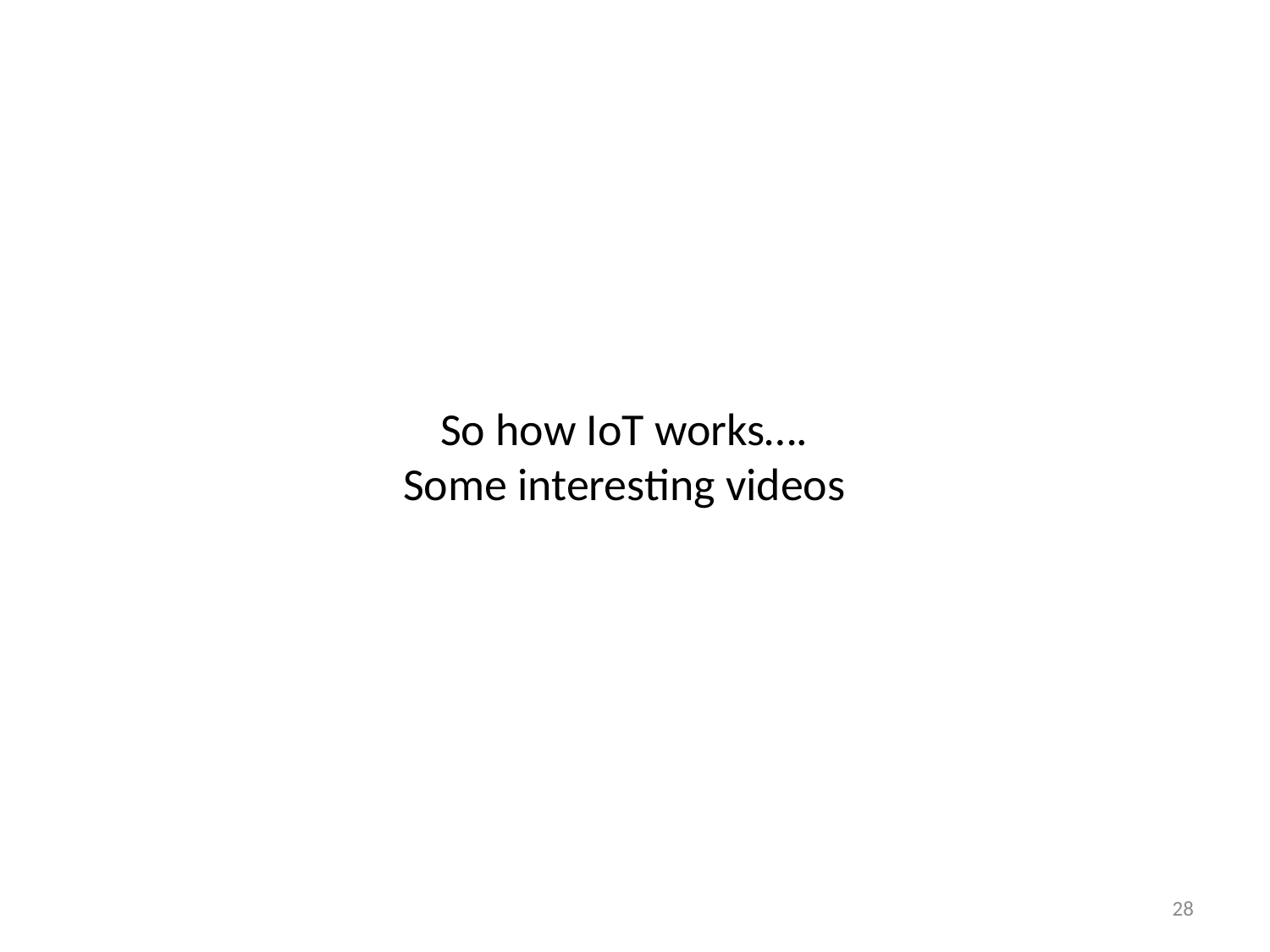

# So how IoT works…. Some interesting videos
28